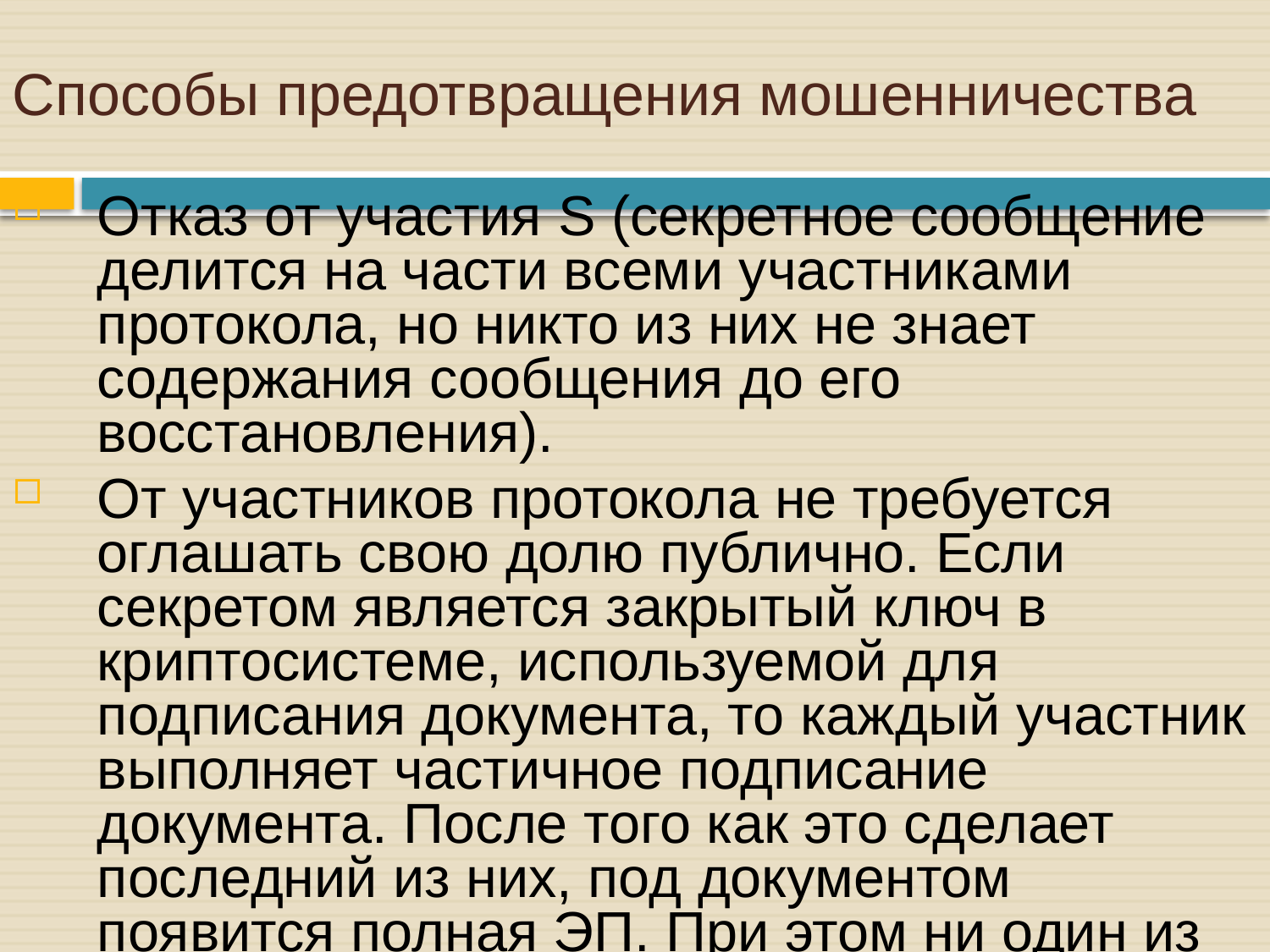

# Способы предотвращения мошенничества
Отказ от участия S (секретное сообщение делится на части всеми участниками протокола, но никто из них не знает содержания сообщения до его восстановления).
От участников протокола не требуется оглашать свою долю публично. Если секретом является закрытый ключ в криптосистеме, используемой для подписания документа, то каждый участник выполняет частичное подписание документа. После того как это сделает последний из них, под документом появится полная ЭП. При этом ни один из участников так и не узнает долю другого, а сам закрытый ключ может быть использован повторно.